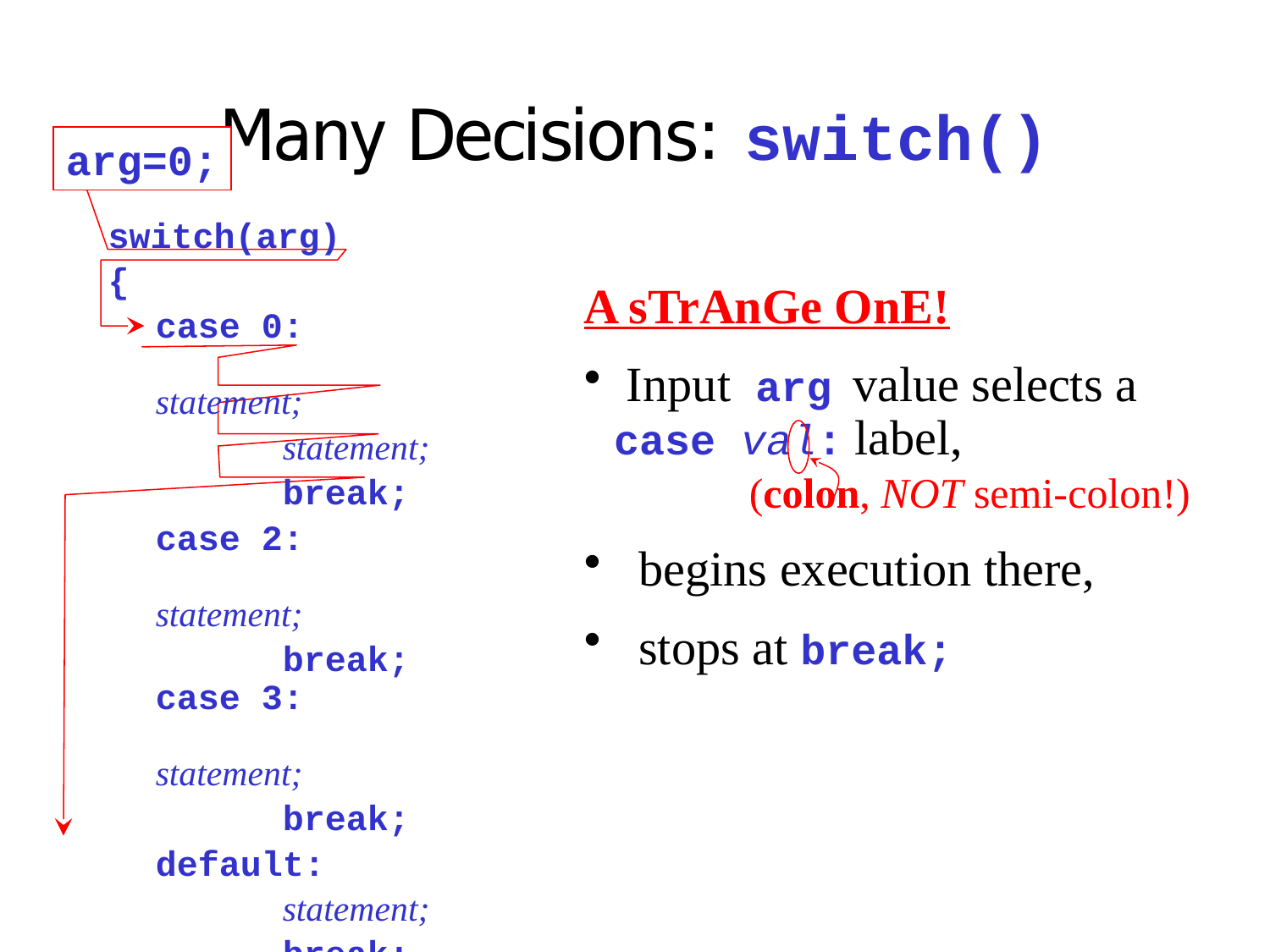

# Many Decisions: switch()
arg=0;

switch(arg)
{
	case 0: 			statement;
		statement;
		break;
	case 2: 			statement;
		break;
case 3: 			statement;
		break;
	default:
		statement;
		break;
}
A sTrAnGe OnE!
 Input  arg value selects a case val: label,
           (colon, NOT semi-colon!)
  begins execution there,
  stops at break;